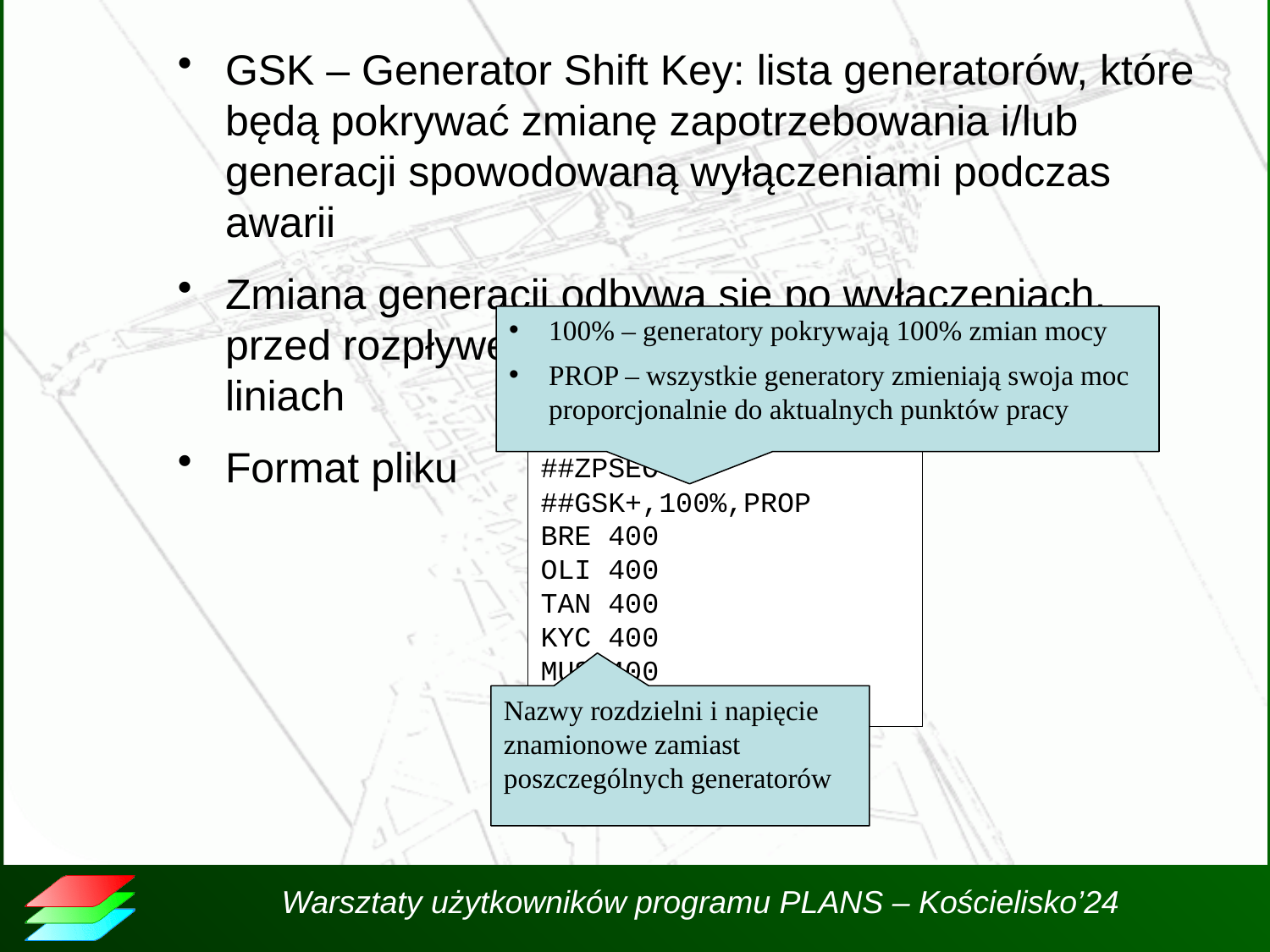

# GSK – Generator Shift Key: lista generatorów, które będą pokrywać zmianę zapotrzebowania i/lub generacji spowodowaną wyłączeniami podczas awarii
Zmiana generacji odbywa się po wyłączeniach, przed rozpływem – nie uwzględnia zmiany strat w liniach
Format pliku

100% – generatory pokrywają 100% zmian mocy
PROP – wszystkie generatory zmieniają swoja moc proporcjonalnie do aktualnych punktów pracy
##ZPSEO
##GSK+,100%,PROP
BRE 400
OLI 400
TAN 400
KYC 400
MUS 400
##END
Nazwy rozdzielni i napięcie znamionowe zamiast poszczególnych generatorów